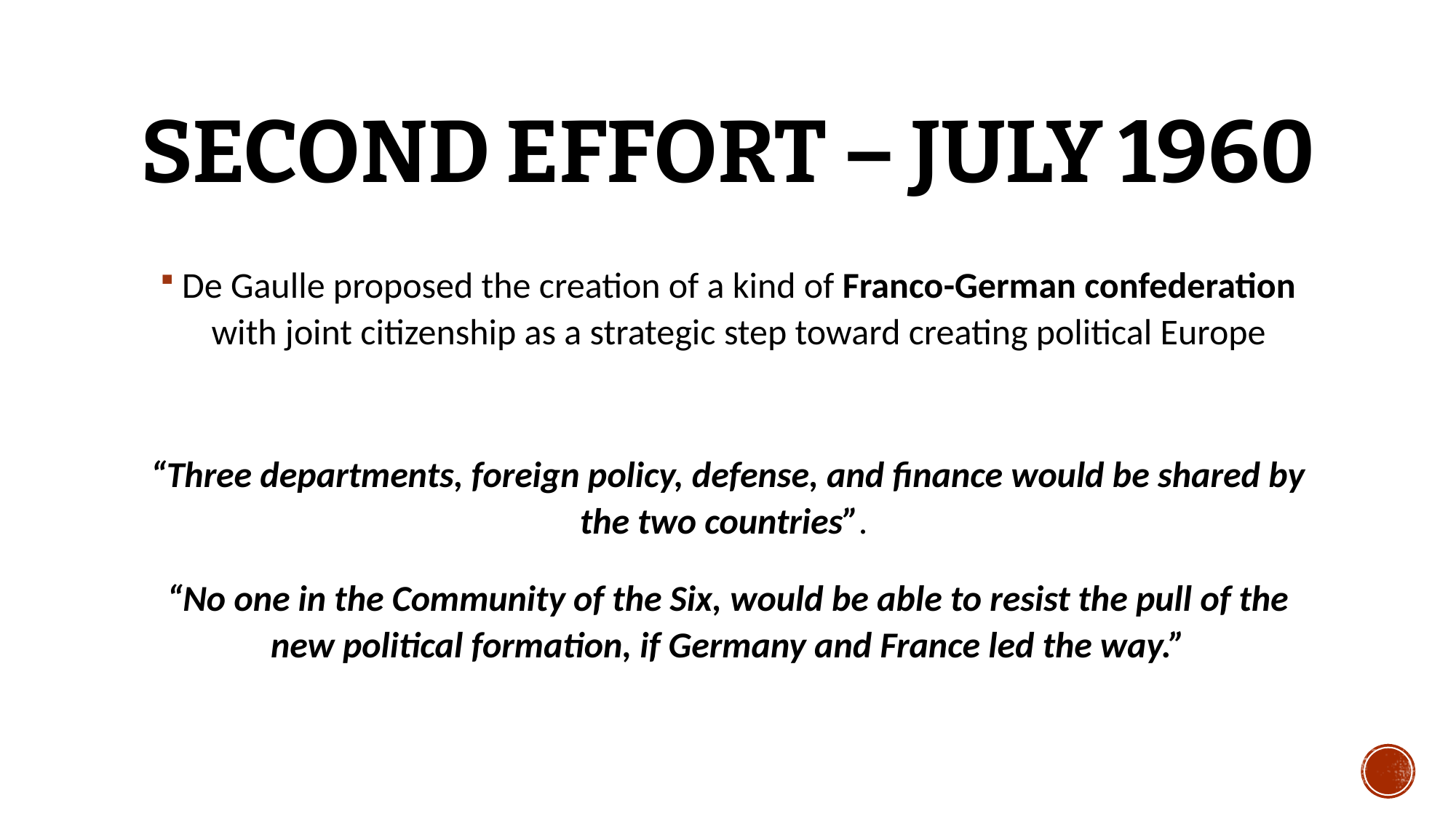

# SECOND EFFORT – JULY 1960
De Gaulle proposed the creation of a kind of Franco-German confederation with joint citizenship as a strategic step toward creating political Europe

“Three departments, foreign policy, defense, and finance would be shared by the two countries”.
“No one in the Community of the Six, would be able to resist the pull of the new political formation, if Germany and France led the way.”